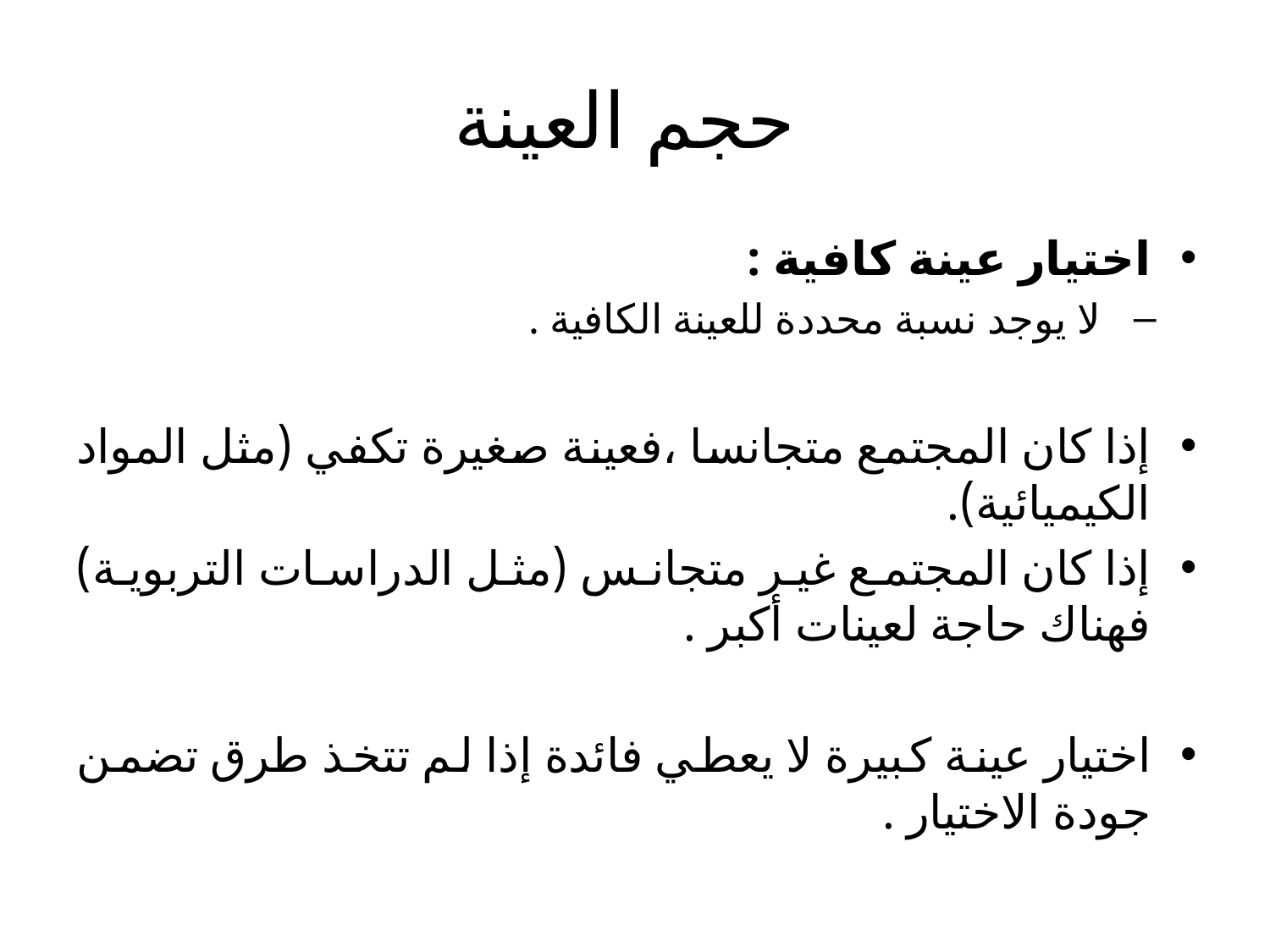

# حجم العينة
اختيار عينة كافية :
لا يوجد نسبة محددة للعينة الكافية .

إذا كان المجتمع متجانسا ،فعينة صغيرة تكفي (مثل المواد الكيميائية).
إذا كان المجتمع غير متجانس (مثل الدراسات التربوية) فهناك حاجة لعينات أكبر .

اختيار عينة كبيرة لا يعطي فائدة إذا لم تتخذ طرق تضمن جودة الاختيار .